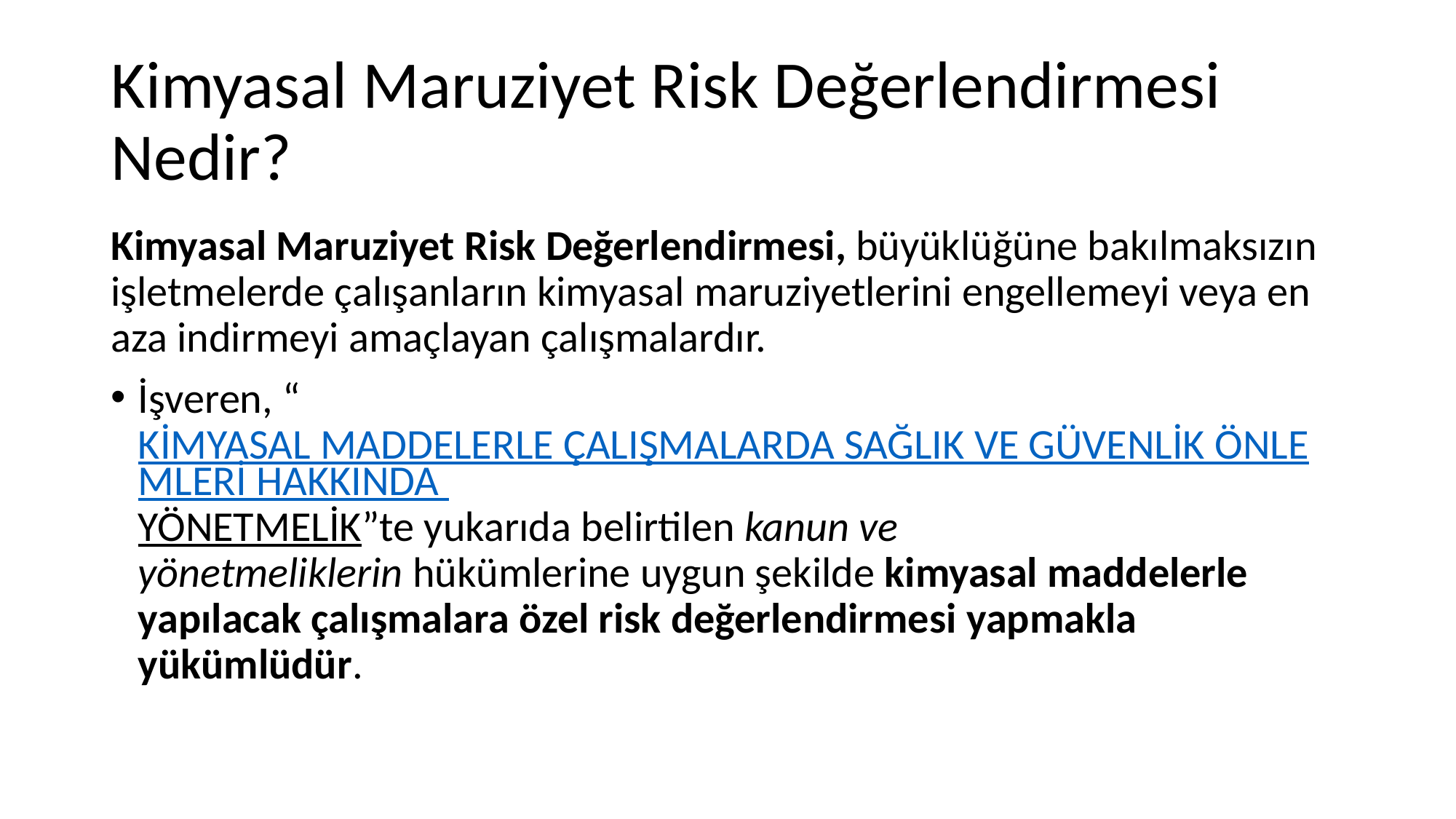

# Kimyasal Maruziyet Risk Değerlendirmesi Nedir?
Kimyasal Maruziyet Risk Değerlendirmesi, büyüklüğüne bakılmaksızın işletmelerde çalışanların kimyasal maruziyetlerini engellemeyi veya en aza indirmeyi amaçlayan çalışmalardır.
İşveren, “KİMYASAL MADDELERLE ÇALIŞMALARDA SAĞLIK VE GÜVENLİK ÖNLEMLERİ HAKKINDA YÖNETMELİK”te yukarıda belirtilen kanun ve yönetmeliklerin hükümlerine uygun şekilde kimyasal maddelerle yapılacak çalışmalara özel risk değerlendirmesi yapmakla yükümlüdür.